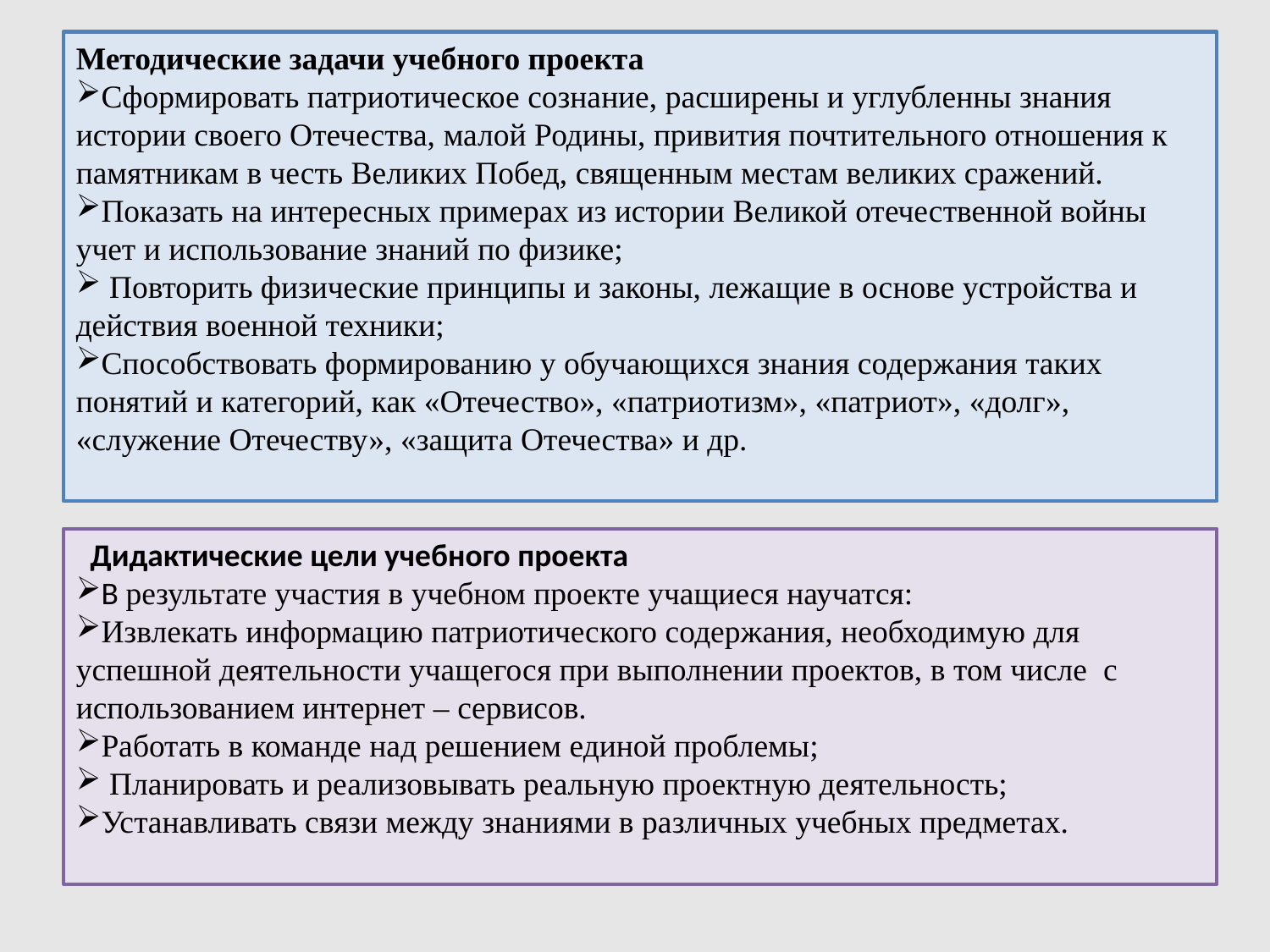

Методические задачи учебного проекта
Сформировать патриотическое сознание, расширены и углубленны знания истории своего Отечества, малой Родины, привития почтительного отношения к памятникам в честь Великих Побед, священным местам великих сражений.
Показать на интересных примерах из истории Великой отечественной войны учет и использование знаний по физике;
 Повторить физические принципы и законы, лежащие в основе устройства и действия военной техники;
Способствовать формированию у обучающихся знания содержания таких понятий и категорий, как «Отечество», «патриотизм», «патриот», «долг», «служение Отечеству», «защита Отечества» и др.

  Дидактические цели учебного проекта
В результате участия в учебном проекте учащиеся научатся:
Извлекать информацию патриотического содержания, необходимую для успешной деятельности учащегося при выполнении проектов, в том числе  с использованием интернет – сервисов.
Работать в команде над решением единой проблемы;
 Планировать и реализовывать реальную проектную деятельность;
Устанавливать связи между знаниями в различных учебных предметах.